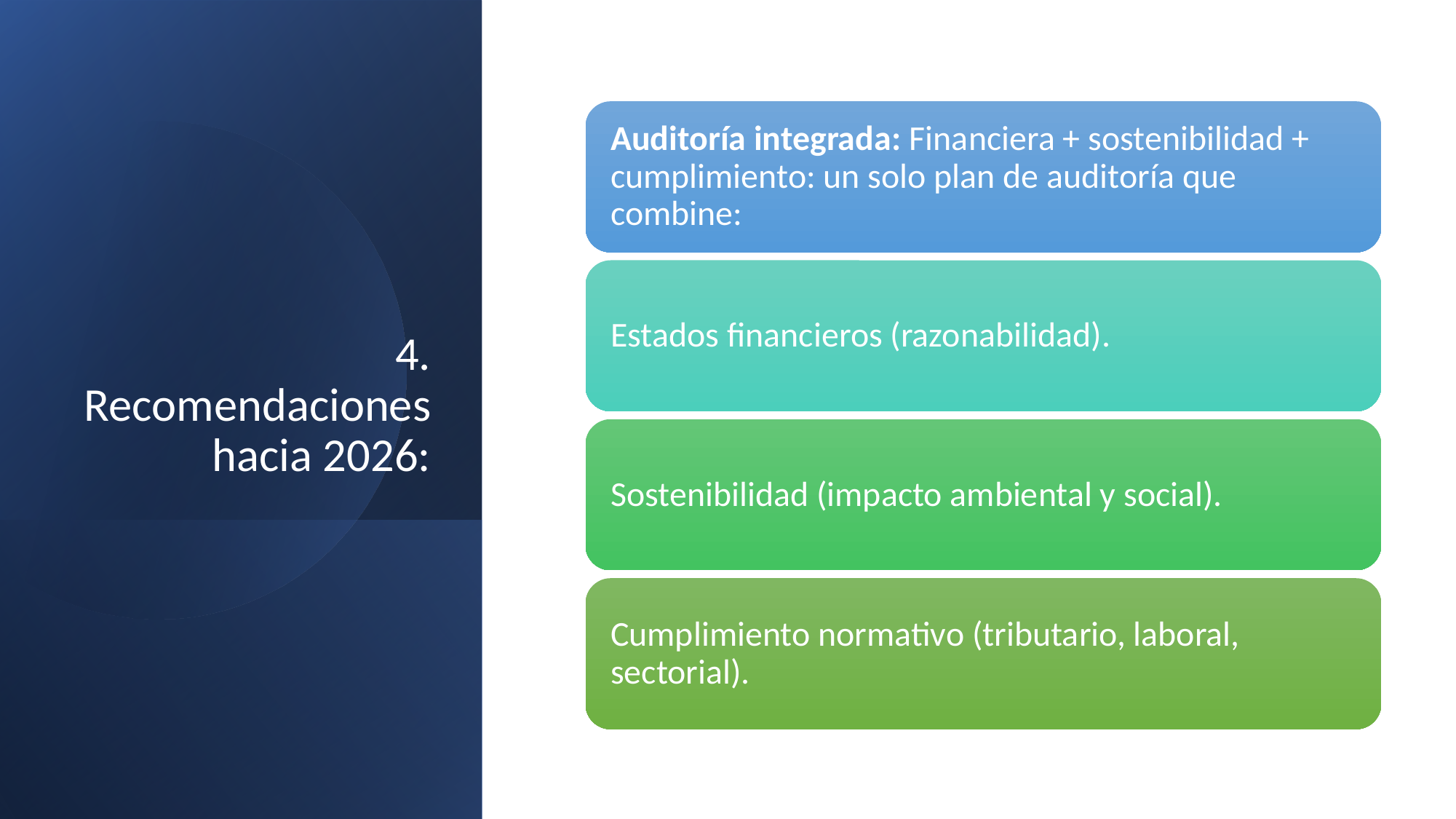

Auditoría integrada: Financiera + sostenibilidad + cumplimiento: un solo plan de auditoría que combine:
Estados financieros (razonabilidad).
Sostenibilidad (impacto ambiental y social).
Cumplimiento normativo (tributario, laboral, sectorial).

# 4. Recomendaciones hacia 2026: